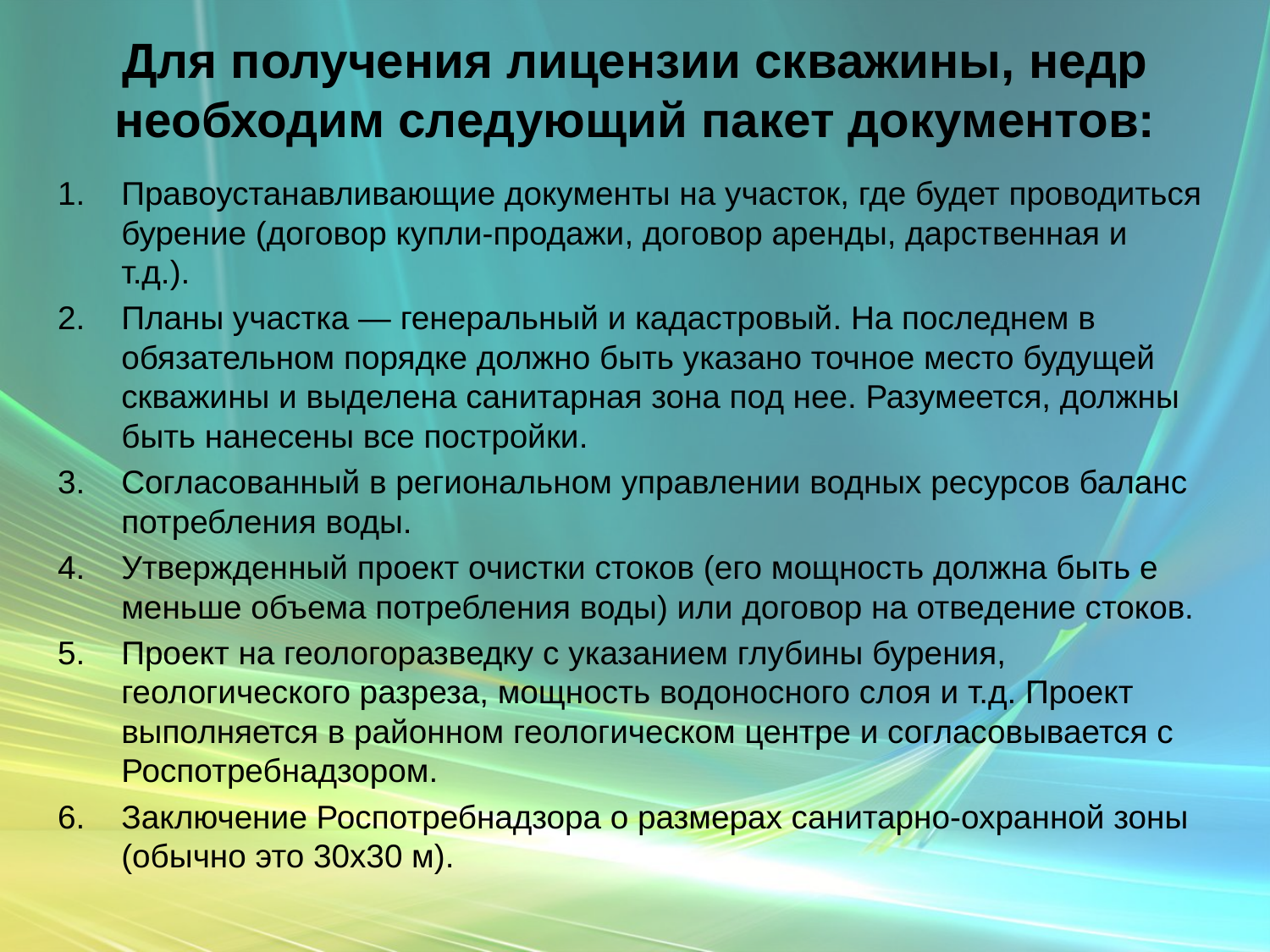

# Для получения лицензии скважины, недр необходим следующий пакет документов:
Правоустанавливающие документы на участок, где будет проводиться бурение (договор купли-продажи, договор аренды, дарственная и т.д.).
Планы участка — генеральный и кадастровый. На последнем в обязательном порядке должно быть указано точное место будущей скважины и выделена санитарная зона под нее. Разумеется, должны быть нанесены все постройки.
Согласованный в региональном управлении водных ресурсов баланс потребления воды.
Утвержденный проект очистки стоков (его мощность должна быть е меньше объема потребления воды) или договор на отведение стоков.
Проект на геологоразведку с указанием глубины бурения, геологического разреза, мощность водоносного слоя и т.д. Проект выполняется в районном геологическом центре и согласовывается с Роспотребнадзором.
Заключение Роспотребнадзора о размерах санитарно-охранной зоны (обычно это 30х30 м).